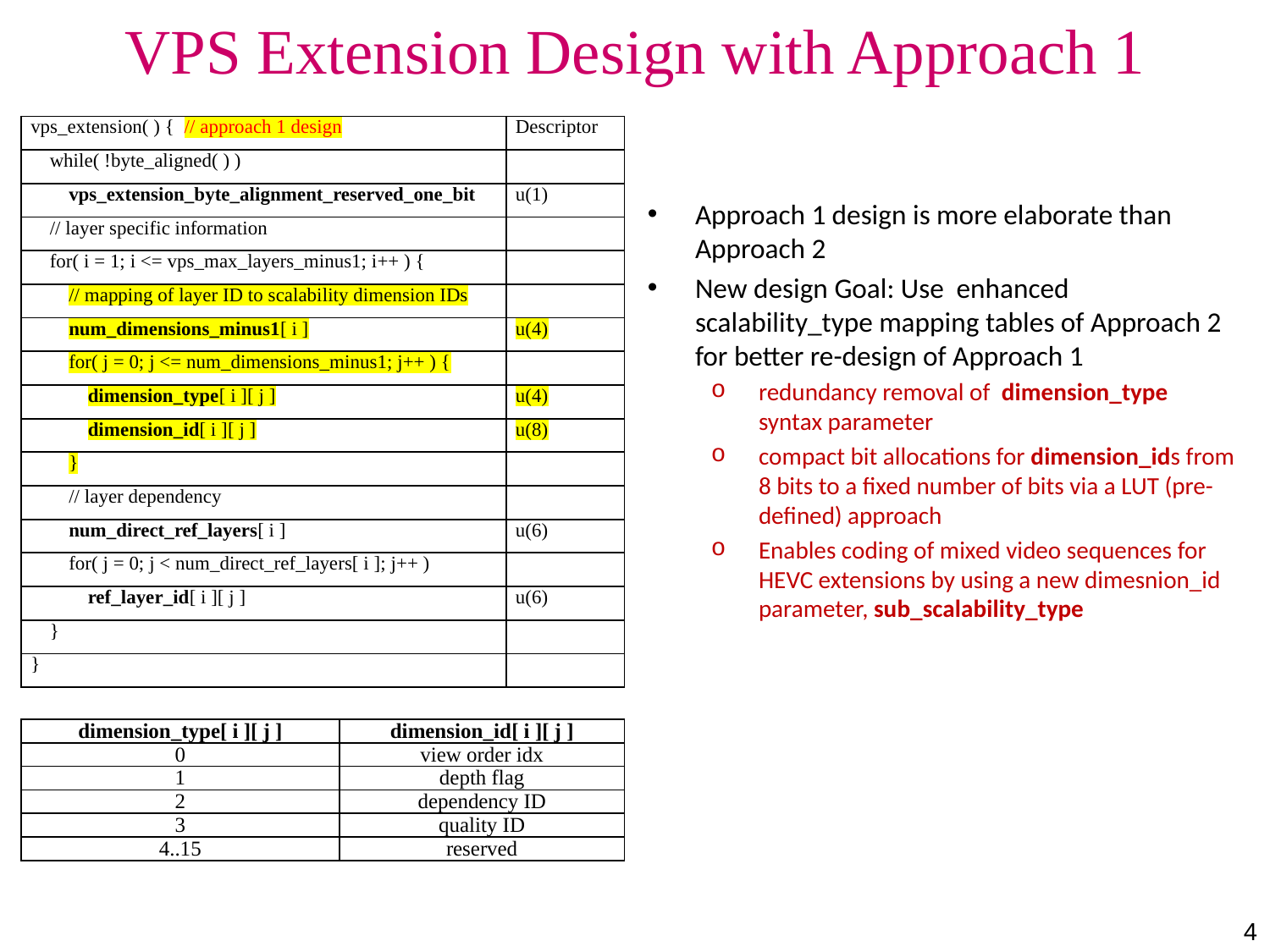

# VPS Extension Design with Approach 1
| vps\_extension( ) { // approach 1 design | Descriptor |
| --- | --- |
| while( !byte\_aligned( ) ) |  |
| vps\_extension\_byte\_alignment\_reserved\_one\_bit | u(1) |
| // layer specific information |  |
| for( i = 1; i <= vps\_max\_layers\_minus1; i++ ) { |  |
| // mapping of layer ID to scalability dimension IDs |  |
| num\_dimensions\_minus1[ i ] | u(4) |
| for( j = 0; j <= num\_dimensions\_minus1; j++ ) { |  |
| dimension\_type[ i ][ j ] | u(4) |
| dimension\_id[ i ][ j ] | u(8) |
| } |  |
| // layer dependency |  |
| num\_direct\_ref\_layers[ i ] | u(6) |
| for( j = 0; j < num\_direct\_ref\_layers[ i ]; j++ ) |  |
| ref\_layer\_id[ i ][ j ] | u(6) |
| } |  |
| } |  |
Approach 1 design is more elaborate than Approach 2
New design Goal: Use  enhanced scalability_type mapping tables of Approach 2 for better re-design of Approach 1
redundancy removal of  dimension_type syntax parameter
compact bit allocations for dimension_ids from 8 bits to a fixed number of bits via a LUT (pre-defined) approach
Enables coding of mixed video sequences for HEVC extensions by using a new dimesnion_id parameter, sub_scalability_type
| dimension\_type[ i ][ j ] | dimension\_id[ i ][ j ] |
| --- | --- |
| 0 | view order idx |
| 1 | depth flag |
| 2 | dependency ID |
| 3 | quality ID |
| 4..15 | reserved |
4